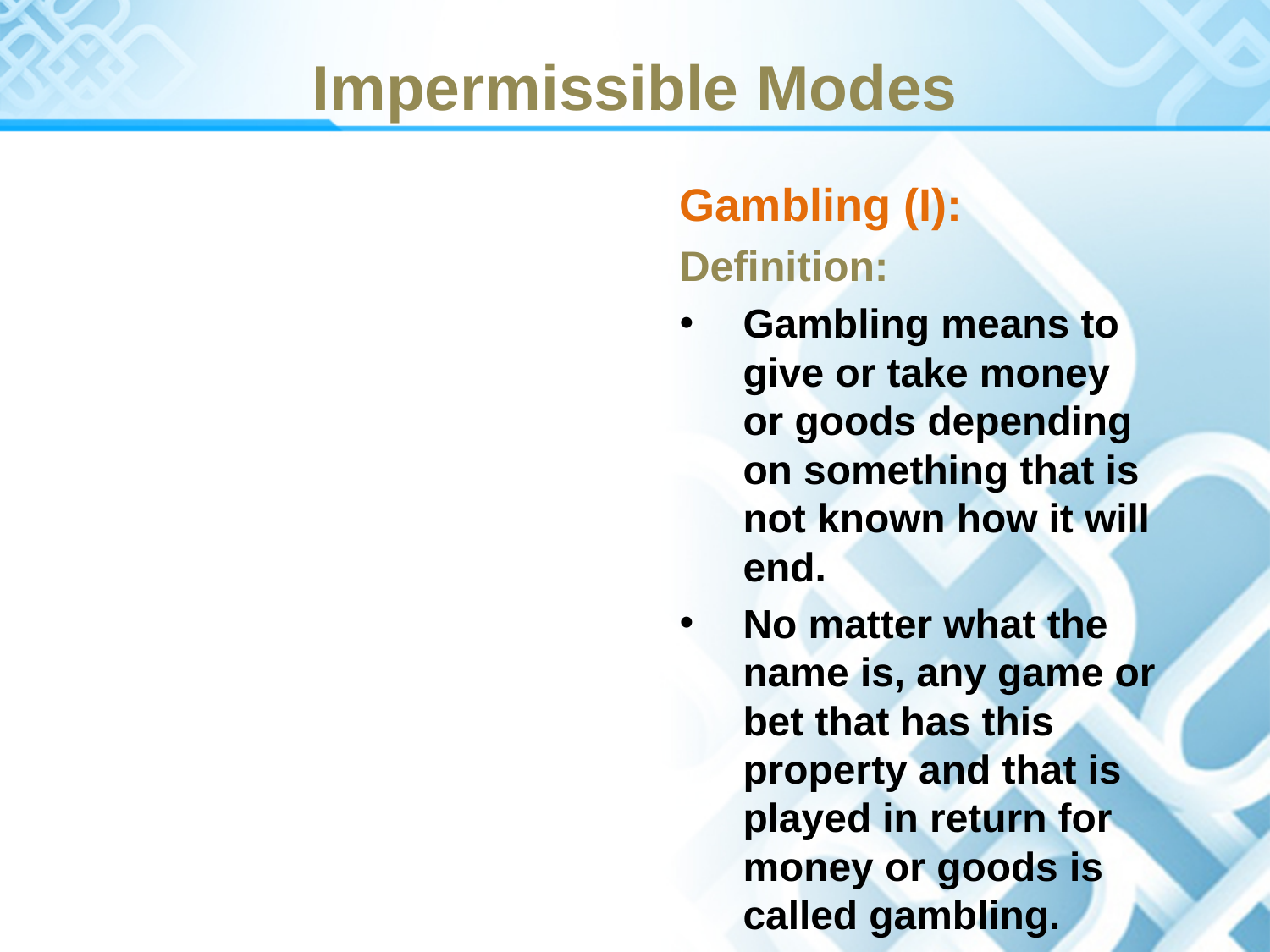

Impermissible Modes
Gambling (I):
Definition:
Gambling means to give or take money or goods depending on something that is not known how it will end.
No matter what the name is, any game or bet that has this property and that is played in return for money or goods is called gambling.